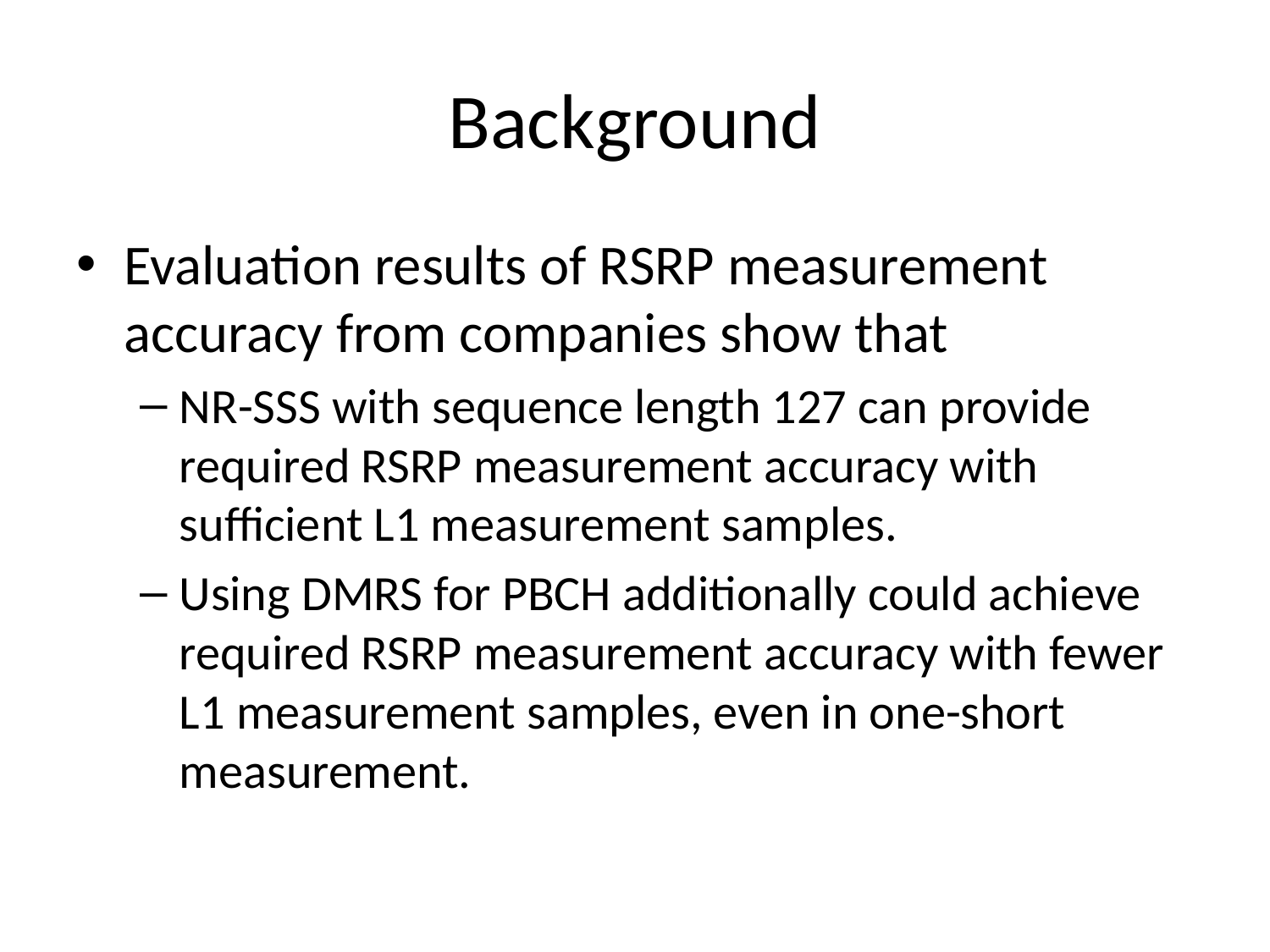

# Background
Evaluation results of RSRP measurement accuracy from companies show that
NR-SSS with sequence length 127 can provide required RSRP measurement accuracy with sufficient L1 measurement samples.
Using DMRS for PBCH additionally could achieve required RSRP measurement accuracy with fewer L1 measurement samples, even in one-short measurement.